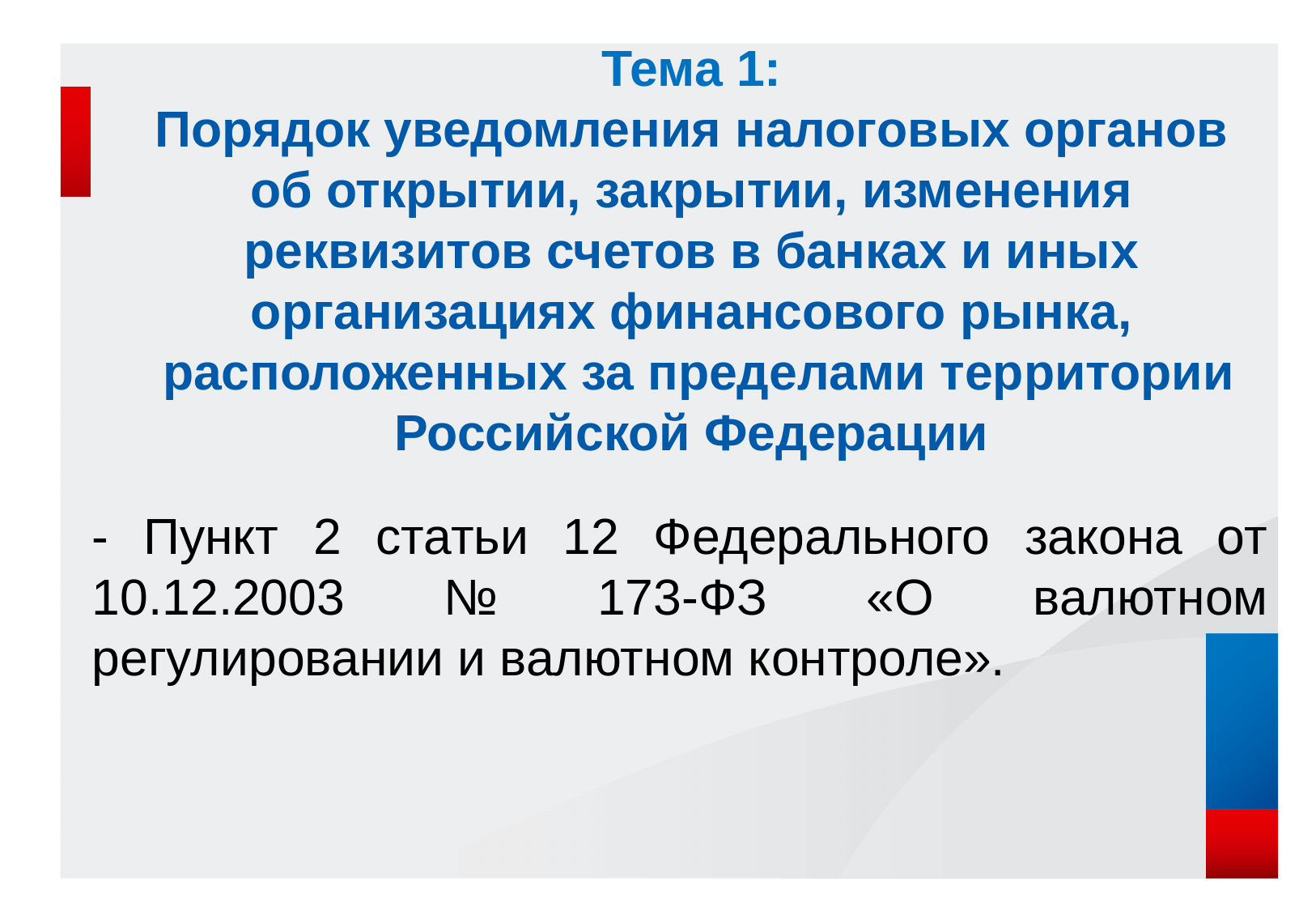

# Тема 1: Порядок уведомления налоговых органов об открытии, закрытии, изменения реквизитов счетов в банках и иных организациях финансового рынка, расположенных за пределами территории Российской Федерации

- Пункт 2 статьи 12 Федерального закона от 10.12.2003 № 173-ФЗ «О валютном регулировании и валютном контроле».

3